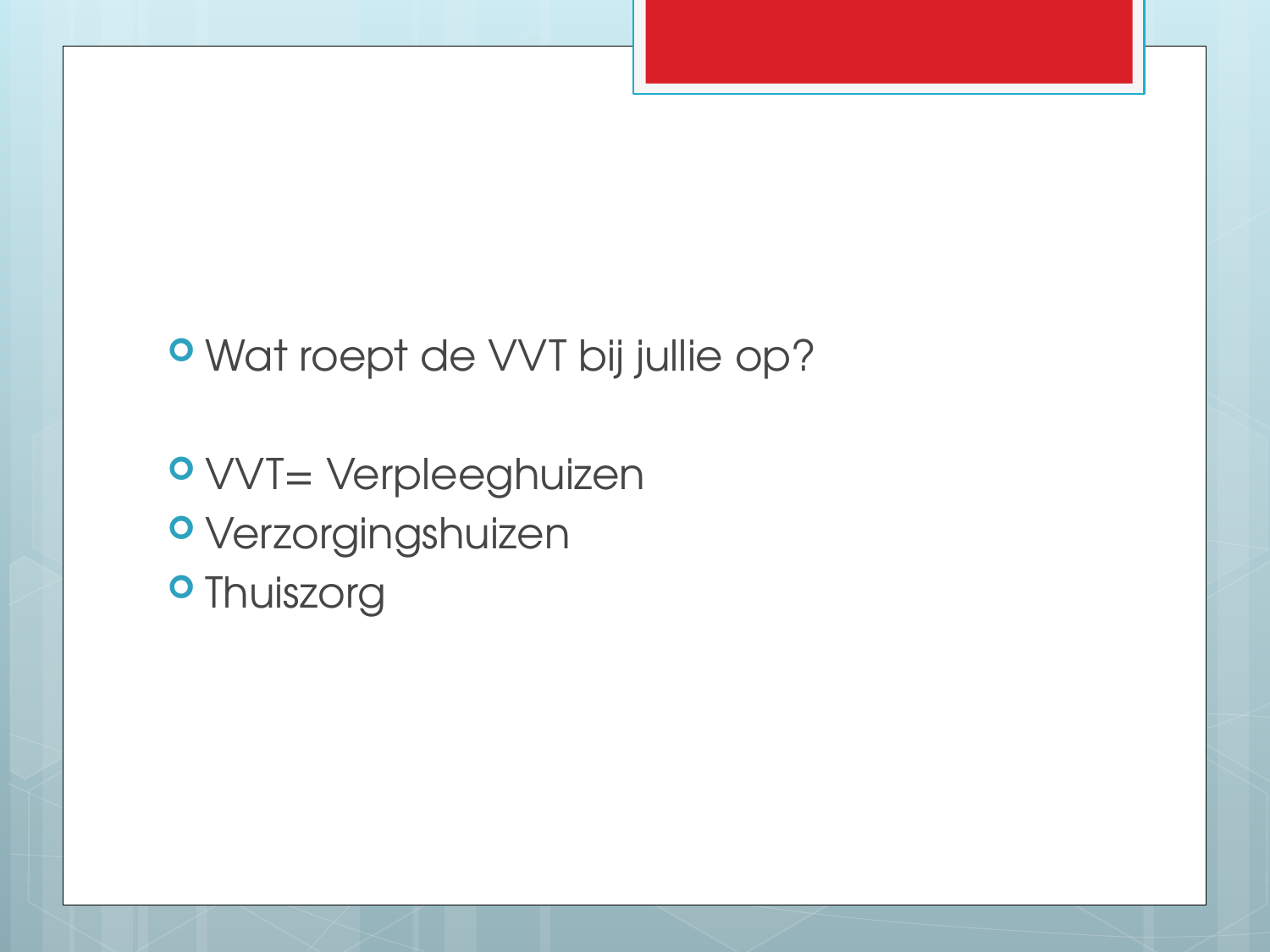

#
Wat roept de VVT bij jullie op?

VVT= Verpleeghuizen
Verzorgingshuizen
Thuiszorg